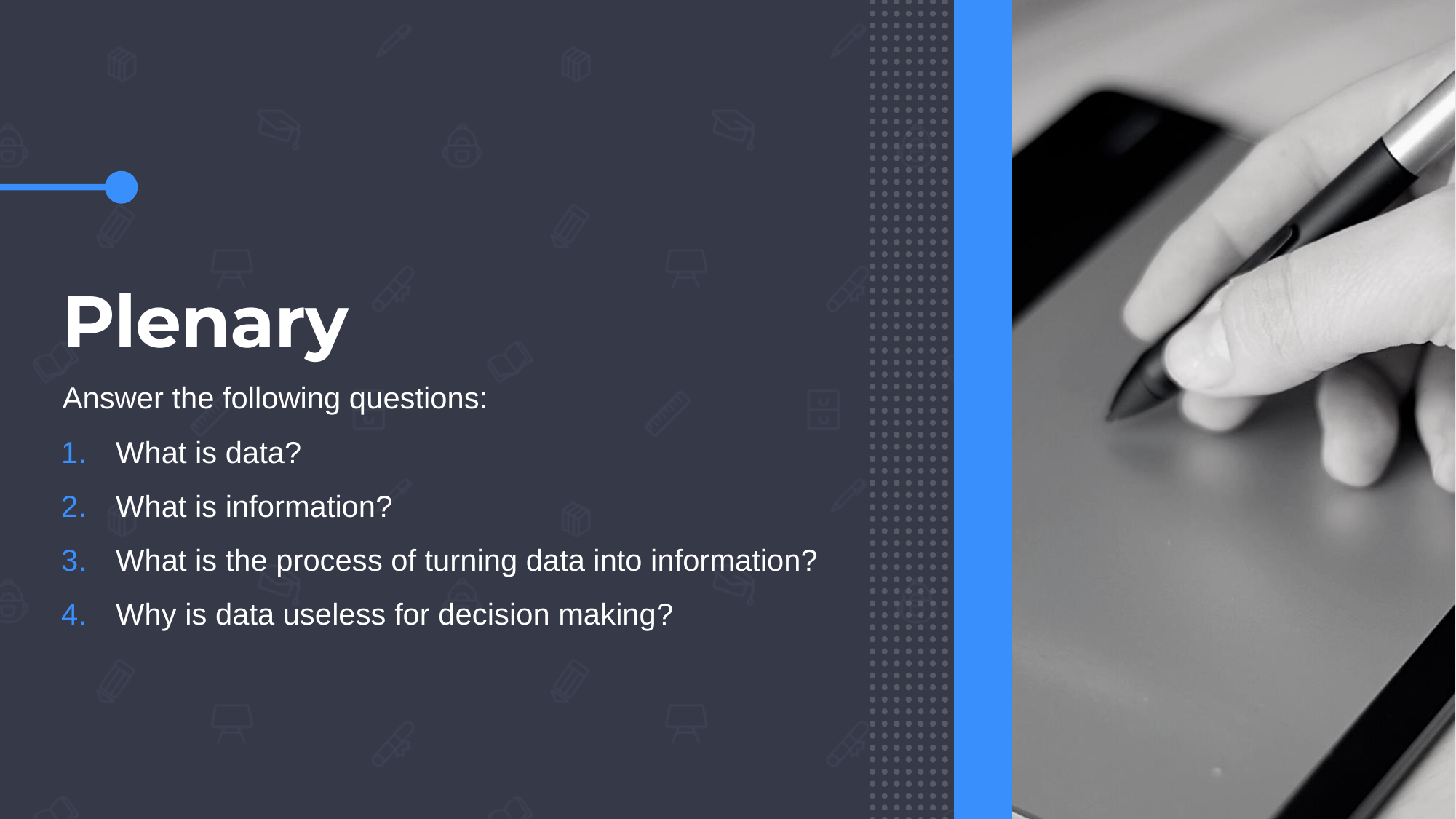

# Plenary
Answer the following questions:
What is data?
What is information?
What is the process of turning data into information?
Why is data useless for decision making?